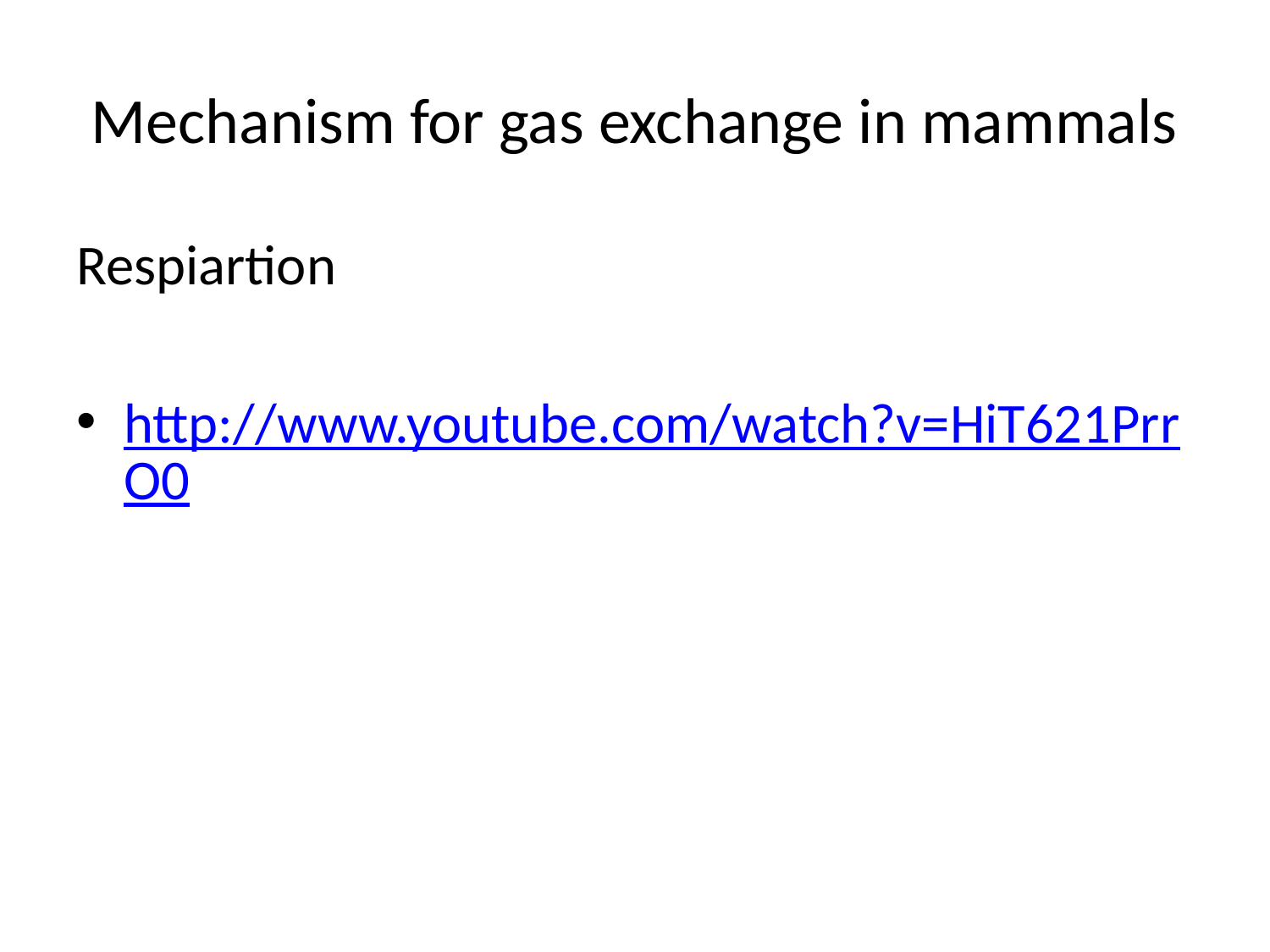

# Mechanism for gas exchange in mammals
Respiartion

http://www.youtube.com/watch?v=HiT621PrrO0